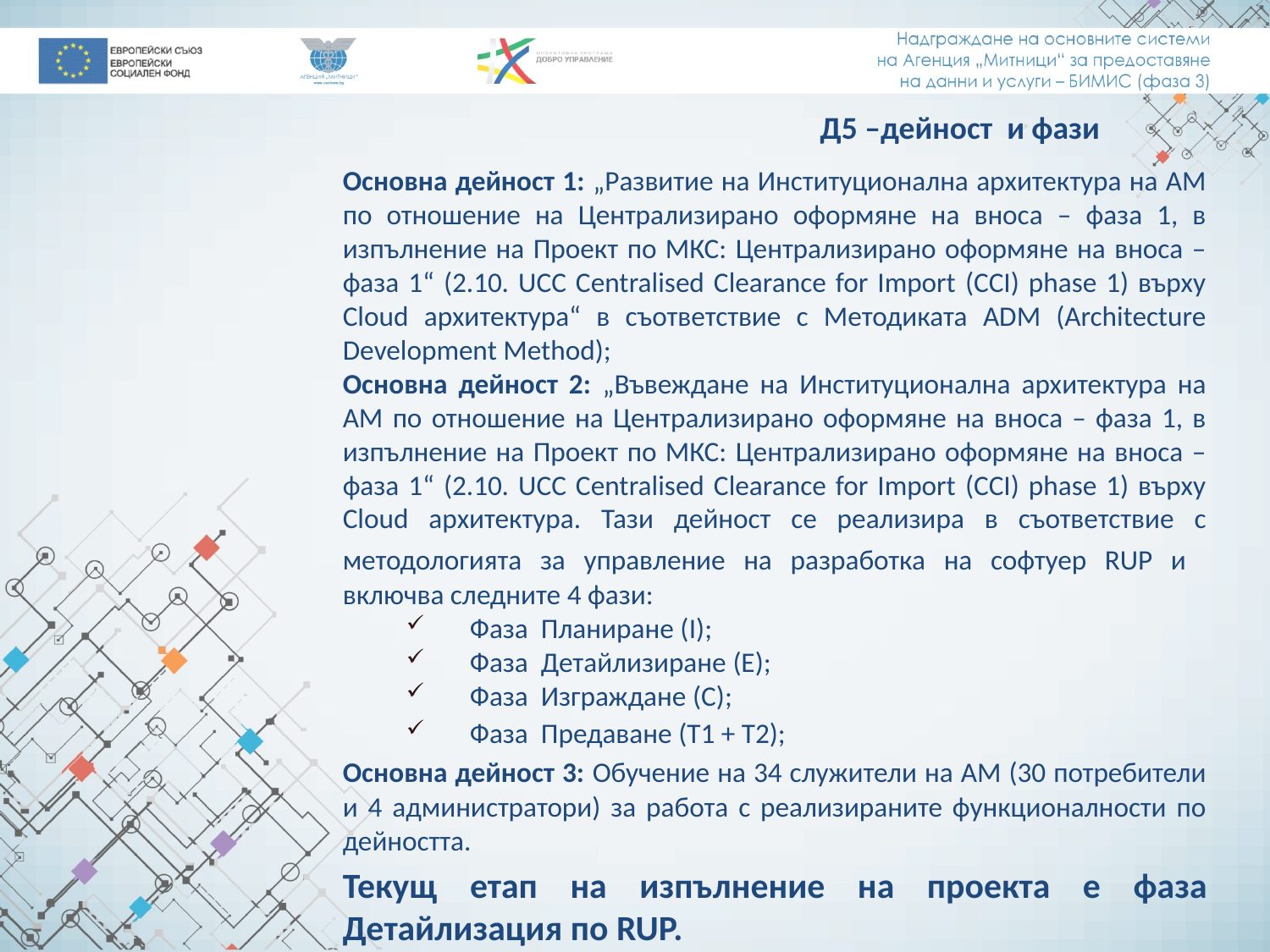

Д5 –дейност  и фази
Основна дейност 1: „Развитие на Институционална архитектура на АМ по отношение на Централизирано оформяне на вноса – фаза 1, в изпълнение на Проект по МКС: Централизирано оформяне на вноса – фаза 1“ (2.10. UCC Centralised Clearance for Import (CCI) phase 1) върху Cloud архитектура“ в съответствие с Методиката ADM (Architecture Development Method);
Основна дейност 2: „Въвеждане на Институционална архитектура на АМ по отношение на Централизирано оформяне на вноса – фаза 1, в изпълнение на Проект по МКС: Централизирано оформяне на вноса – фаза 1“ (2.10. UCC Centralised Clearance for Import (CCI) phase 1) върху Cloud архитектура. Тази дейност се реализира в съответствие с методологията за управление на разработка на софтуер RUP и  включва следните 4 фази:
Фаза  Планиране (I);
Фаза  Детайлизиране (E);
Фаза  Изграждане (C);
Фаза  Предаване (Т1 + Т2);
Основна дейност 3: Обучение на 34 служители на АМ (30 потребители и 4 администратори) за работа с реализираните функционалности по дейността.
Текущ етап на изпълнение на проекта е фаза Детайлизация по RUP.